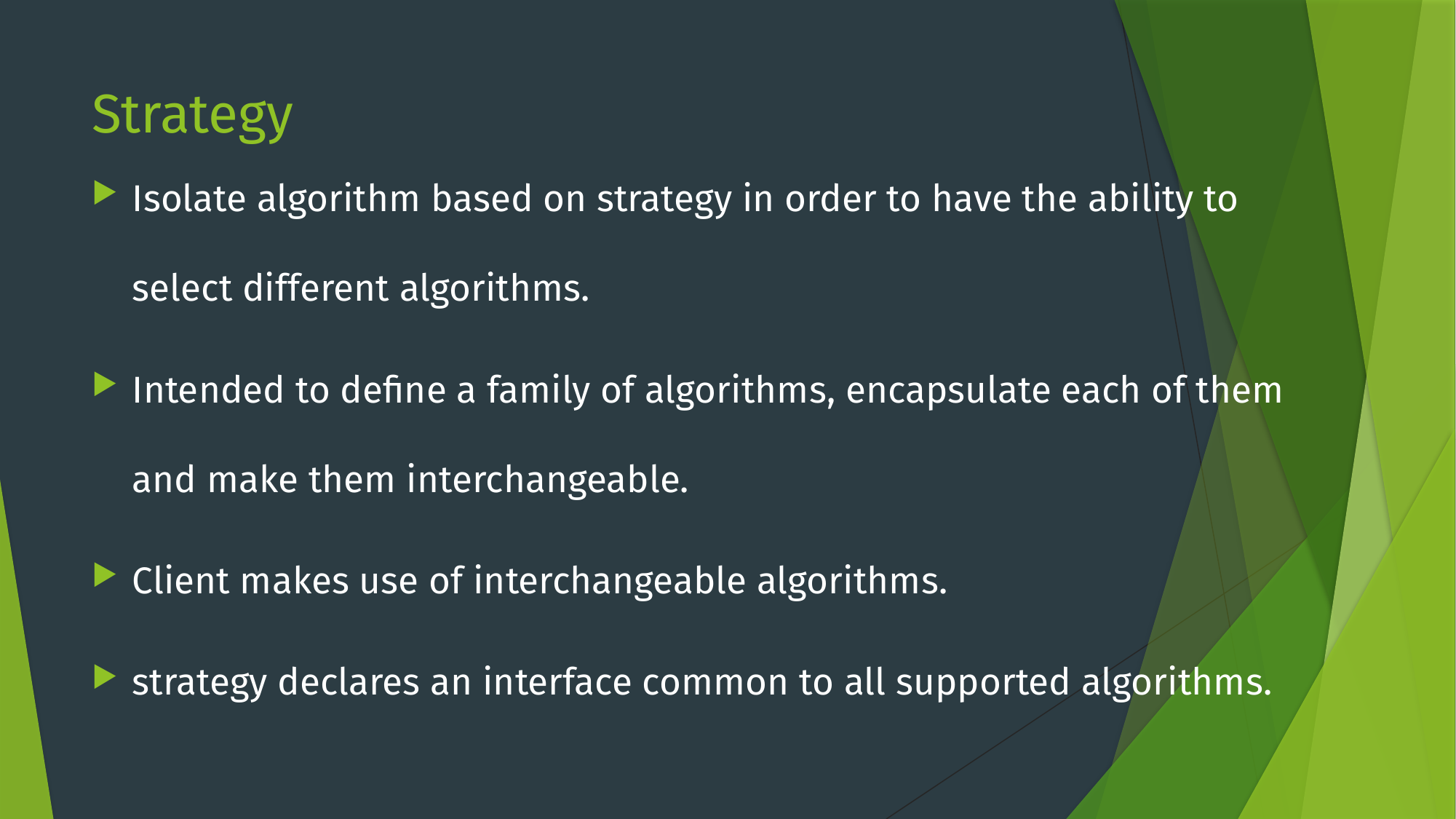

# Strategy
Isolate algorithm based on strategy in order to have the ability to select different algorithms.
Intended to define a family of algorithms, encapsulate each of them and make them interchangeable.
Client makes use of interchangeable algorithms.
strategy declares an interface common to all supported algorithms.